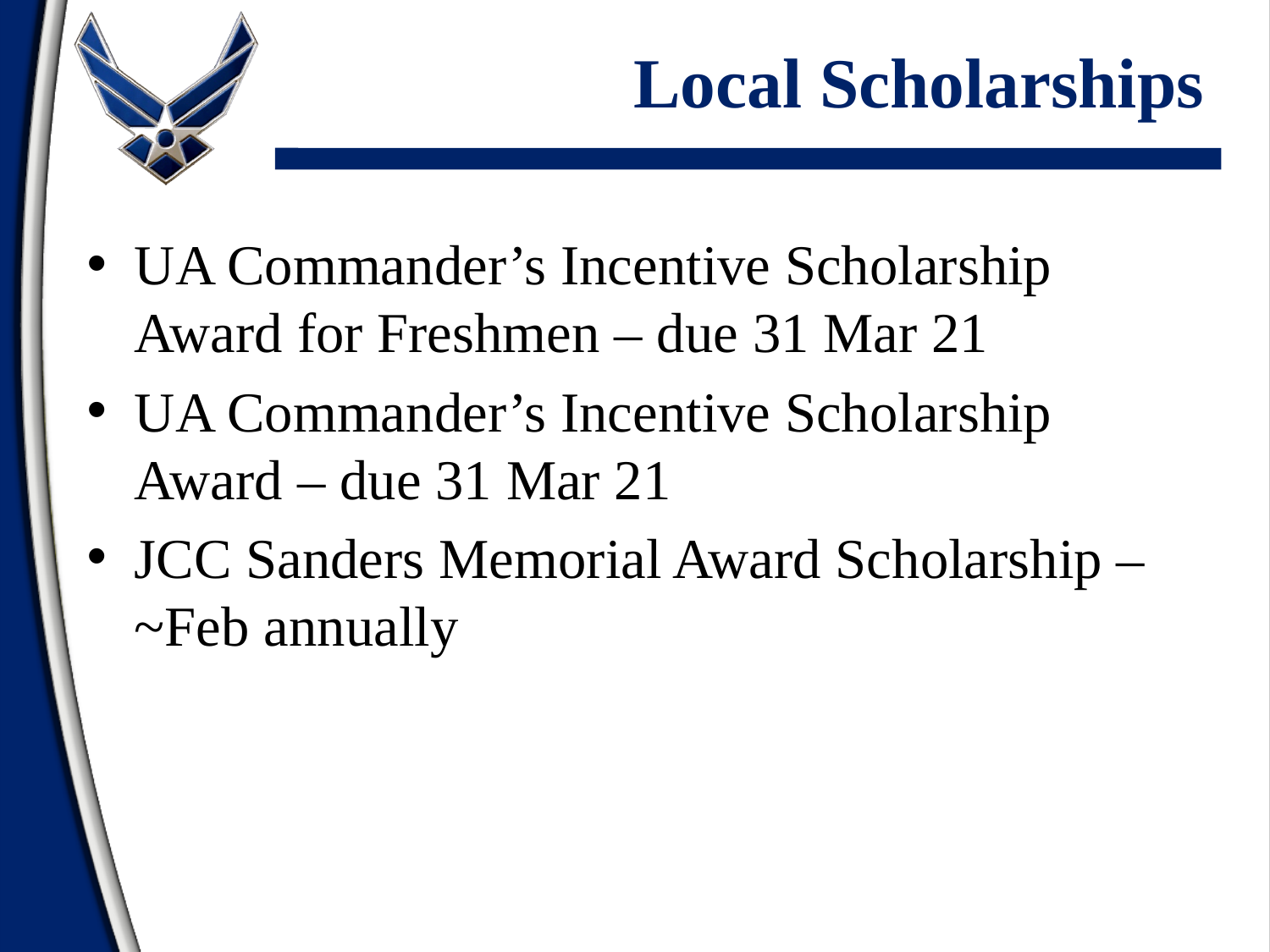

# Local Scholarships
UA Commander’s Incentive Scholarship Award for Freshmen – due 31 Mar 21
UA Commander’s Incentive Scholarship Award – due 31 Mar 21
JCC Sanders Memorial Award Scholarship – ~Feb annually